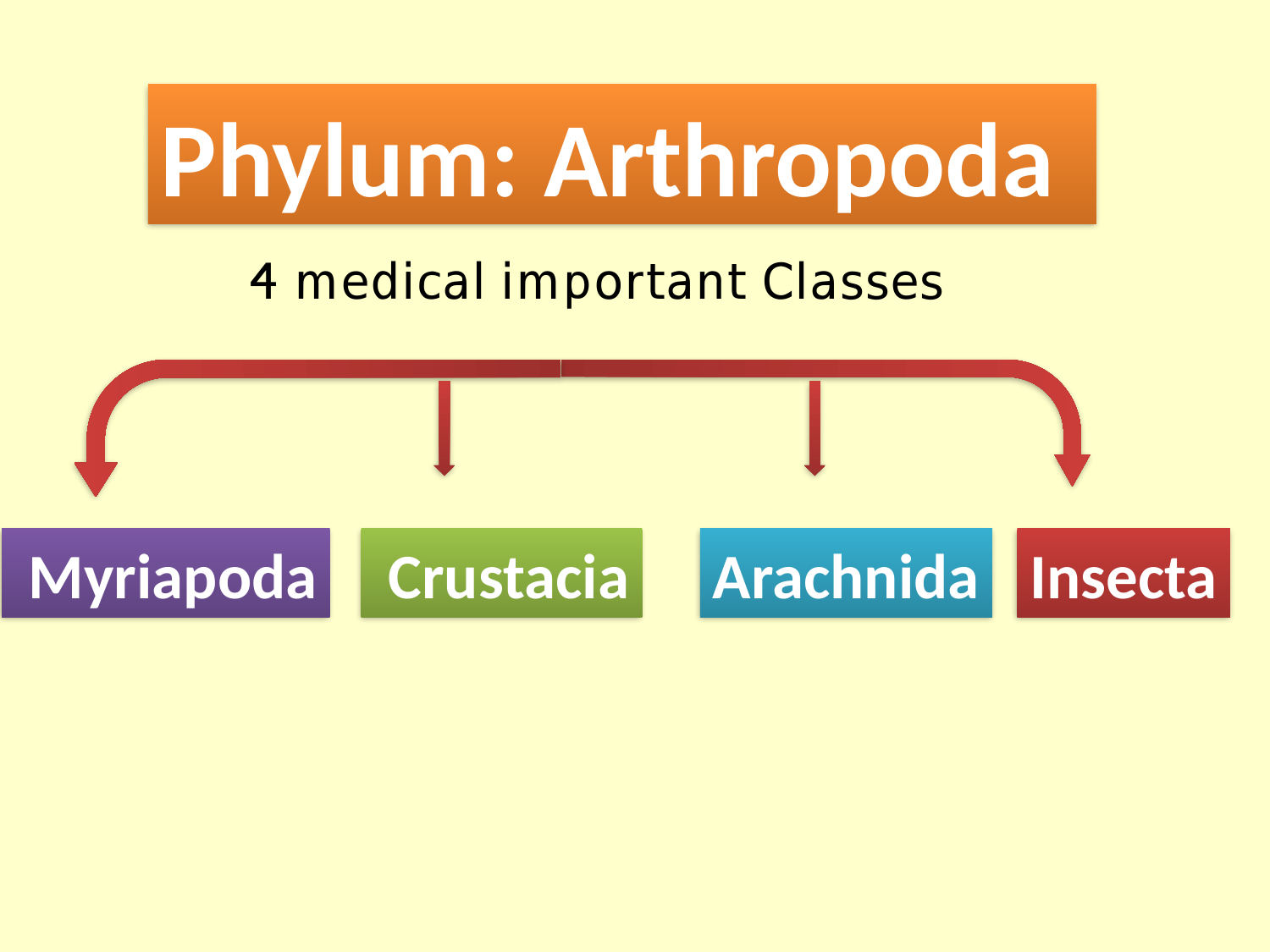

Phylum: Arthropoda

4 medical important Classes

 Myriapoda
 Crustacia
Arachnida
Insecta